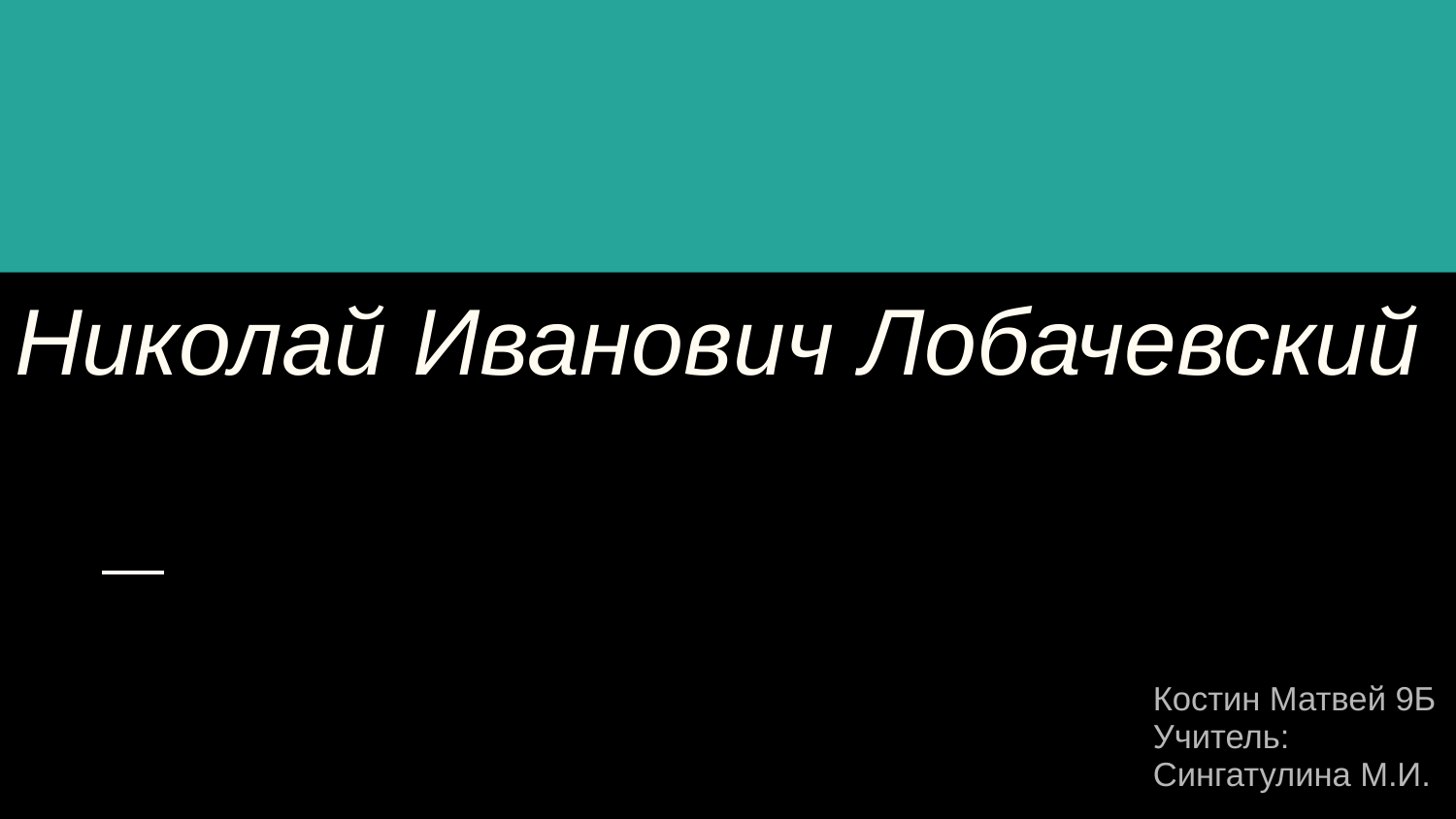

# Николай Иванович Лобачевский
Костин Матвей 9Б
Учитель: Сингатулина М.И.